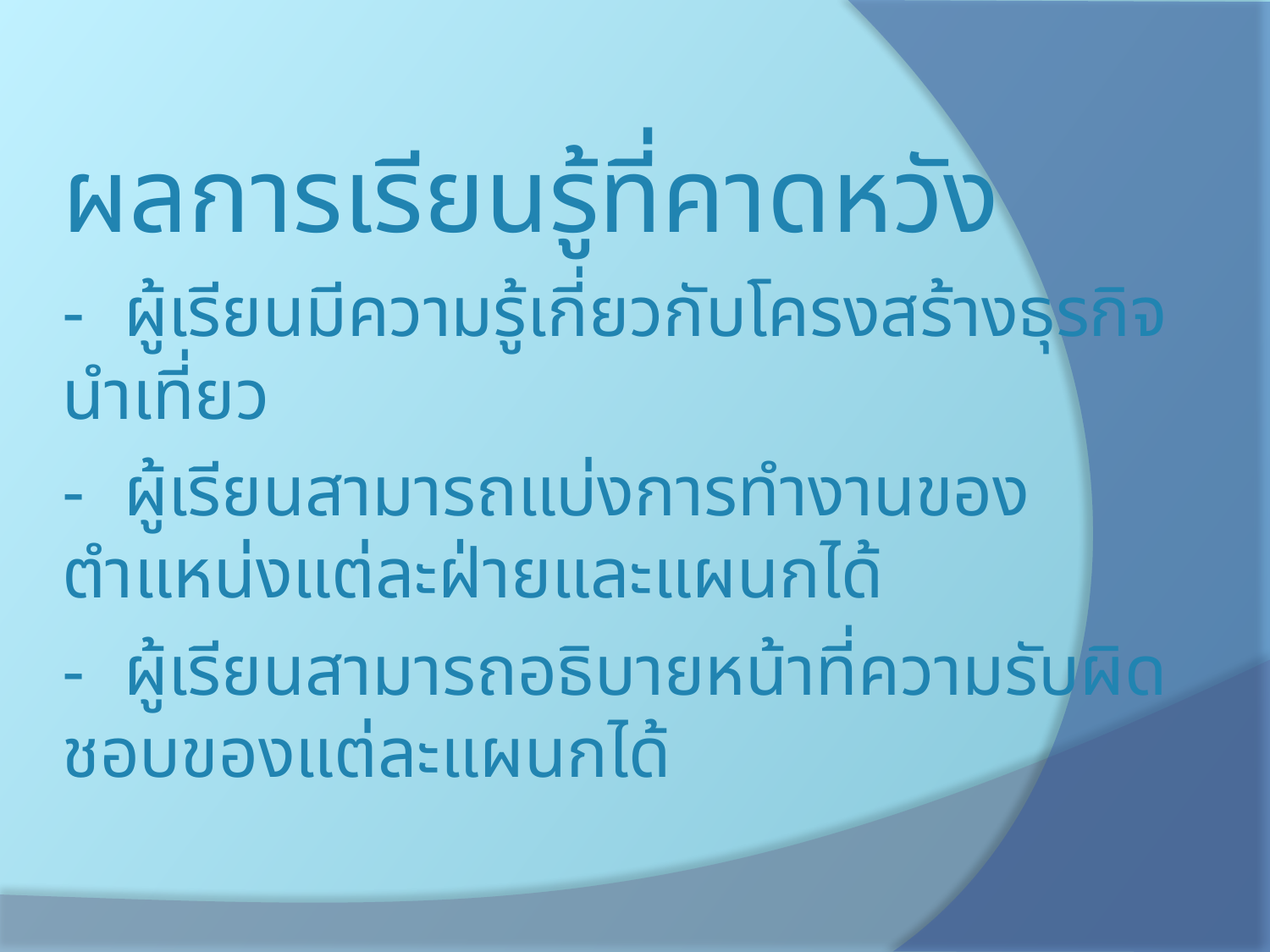

ผลการเรียนรู้ที่คาดหวัง
-  ผู้เรียนมีความรู้เกี่ยวกับโครงสร้างธุรกิจนำเที่ยว
-  ผู้เรียนสามารถแบ่งการทำงานของตำแหน่งแต่ละฝ่ายและแผนกได้
-  ผู้เรียนสามารถอธิบายหน้าที่ความรับผิดชอบของแต่ละแผนกได้